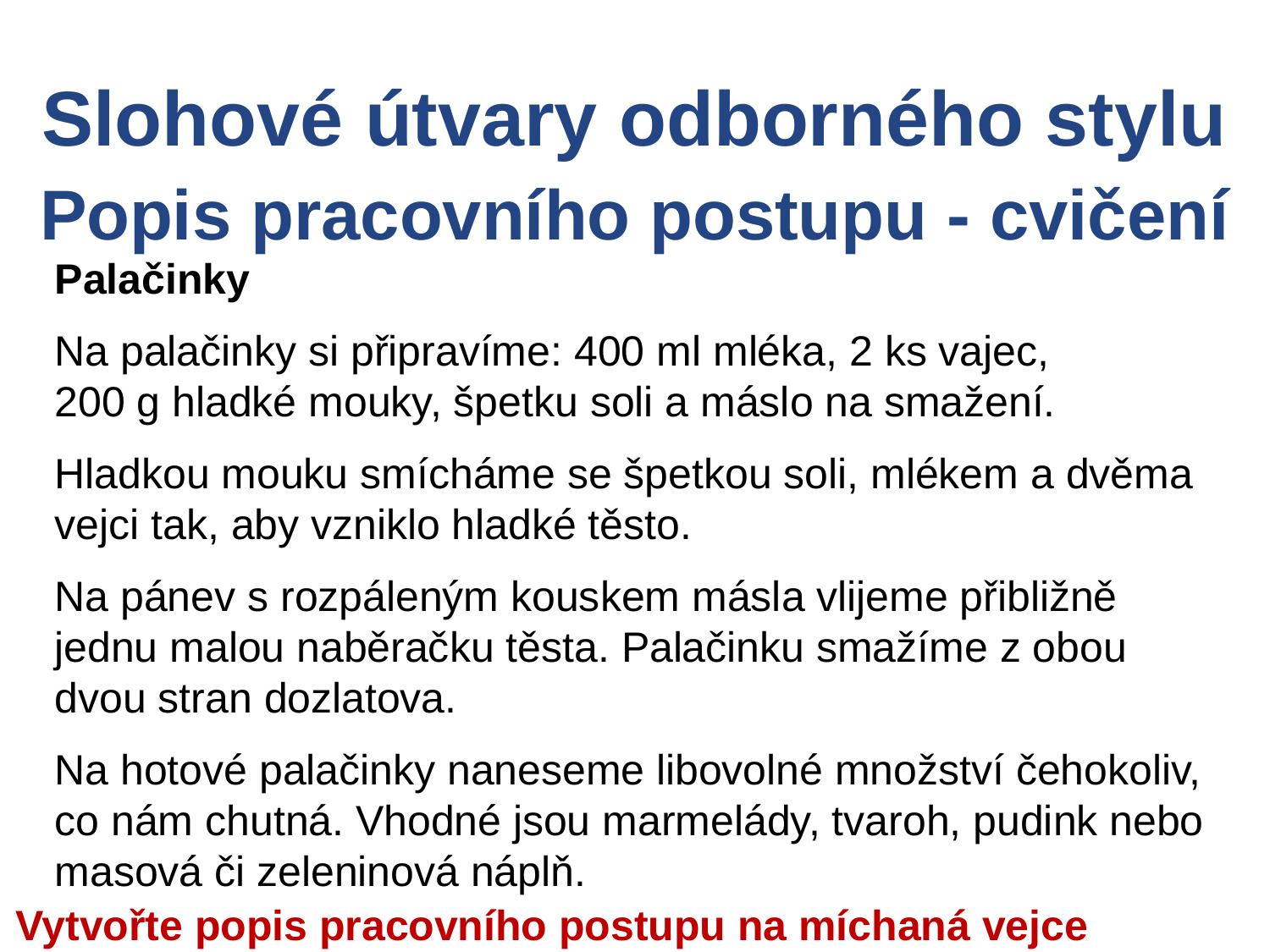

Slohové útvary odborného stylu
Popis pracovního postupu - cvičení
Palačinky
Na palačinky si připravíme: 400 ml mléka, 2 ks vajec,
200 g hladké mouky, špetku soli a máslo na smažení.
Hladkou mouku smícháme se špetkou soli, mlékem a dvěma vejci tak, aby vzniklo hladké těsto.
Na pánev s rozpáleným kouskem másla vlijeme přibližně jednu malou naběračku těsta. Palačinku smažíme z obou dvou stran dozlatova.
Na hotové palačinky naneseme libovolné množství čehokoliv, co nám chutná. Vhodné jsou marmelády, tvaroh, pudink nebo masová či zeleninová náplň.
Vytvořte popis pracovního postupu na míchaná vejce